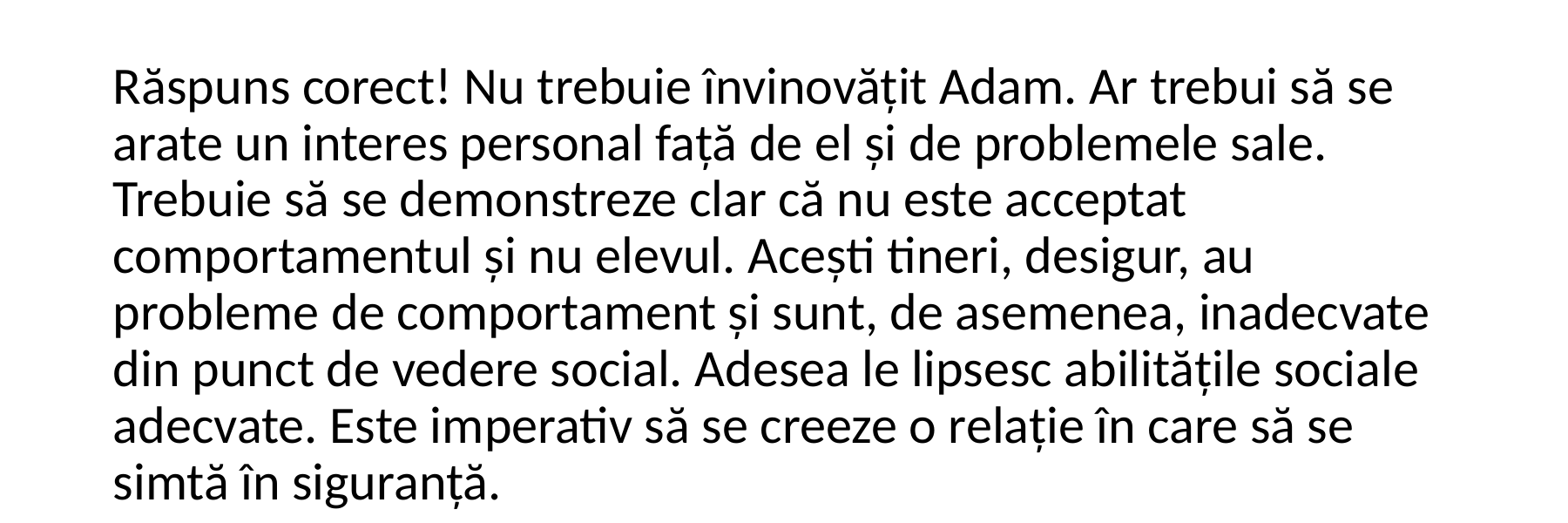

Răspuns corect! Nu trebuie învinovățit Adam. Ar trebui să se arate un interes personal față de el și de problemele sale. Trebuie să se demonstreze clar că nu este acceptat comportamentul și nu elevul. Acești tineri, desigur, au probleme de comportament și sunt, de asemenea, inadecvate din punct de vedere social. Adesea le lipsesc abilitățile sociale adecvate. Este imperativ să se creeze o relație în care să se simtă în siguranță.